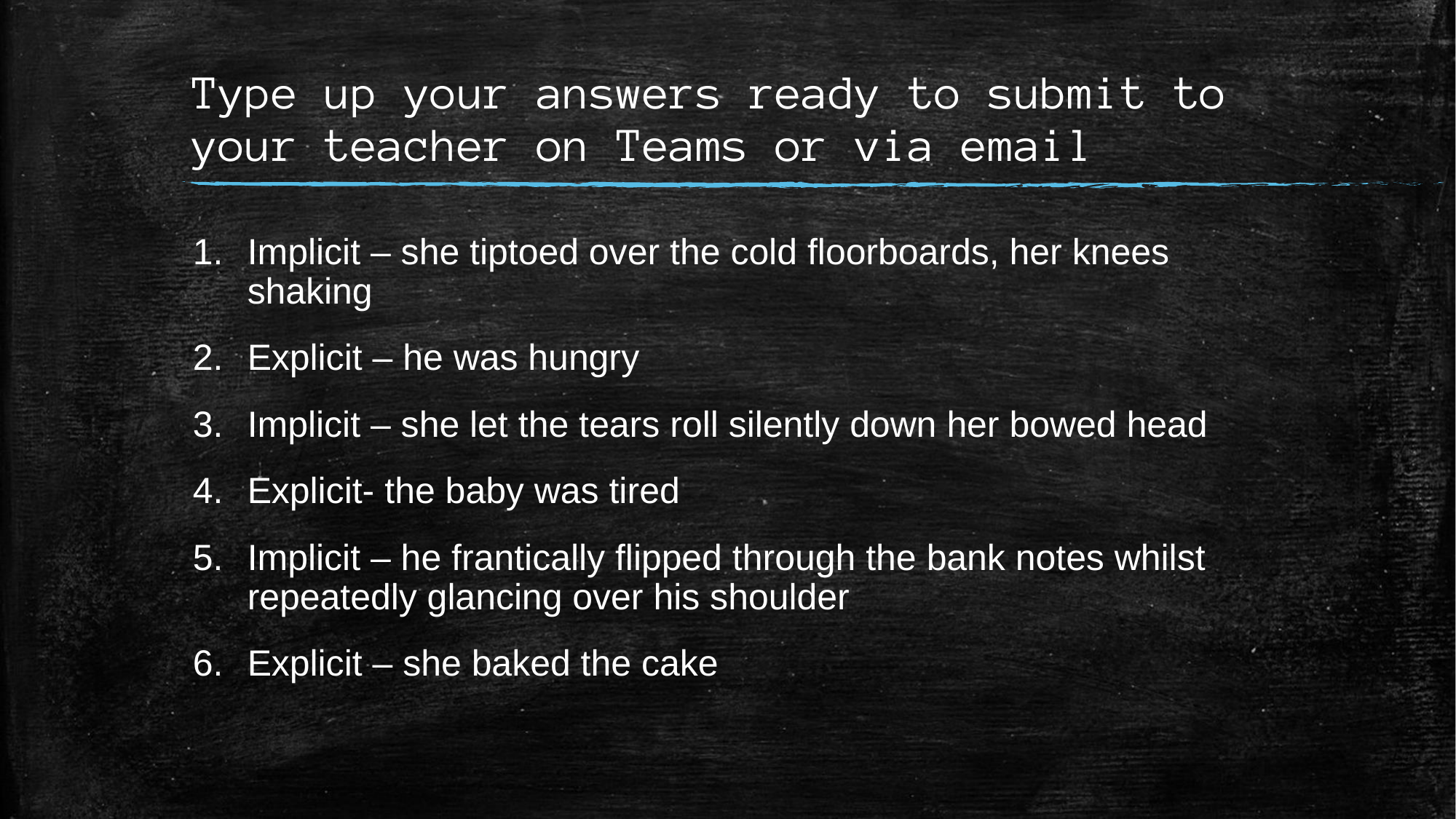

# Type up your answers ready to submit to your teacher on Teams or via email
Implicit – she tiptoed over the cold floorboards, her knees shaking
Explicit – he was hungry
Implicit – she let the tears roll silently down her bowed head
Explicit- the baby was tired
Implicit – he frantically flipped through the bank notes whilst repeatedly glancing over his shoulder
Explicit – she baked the cake